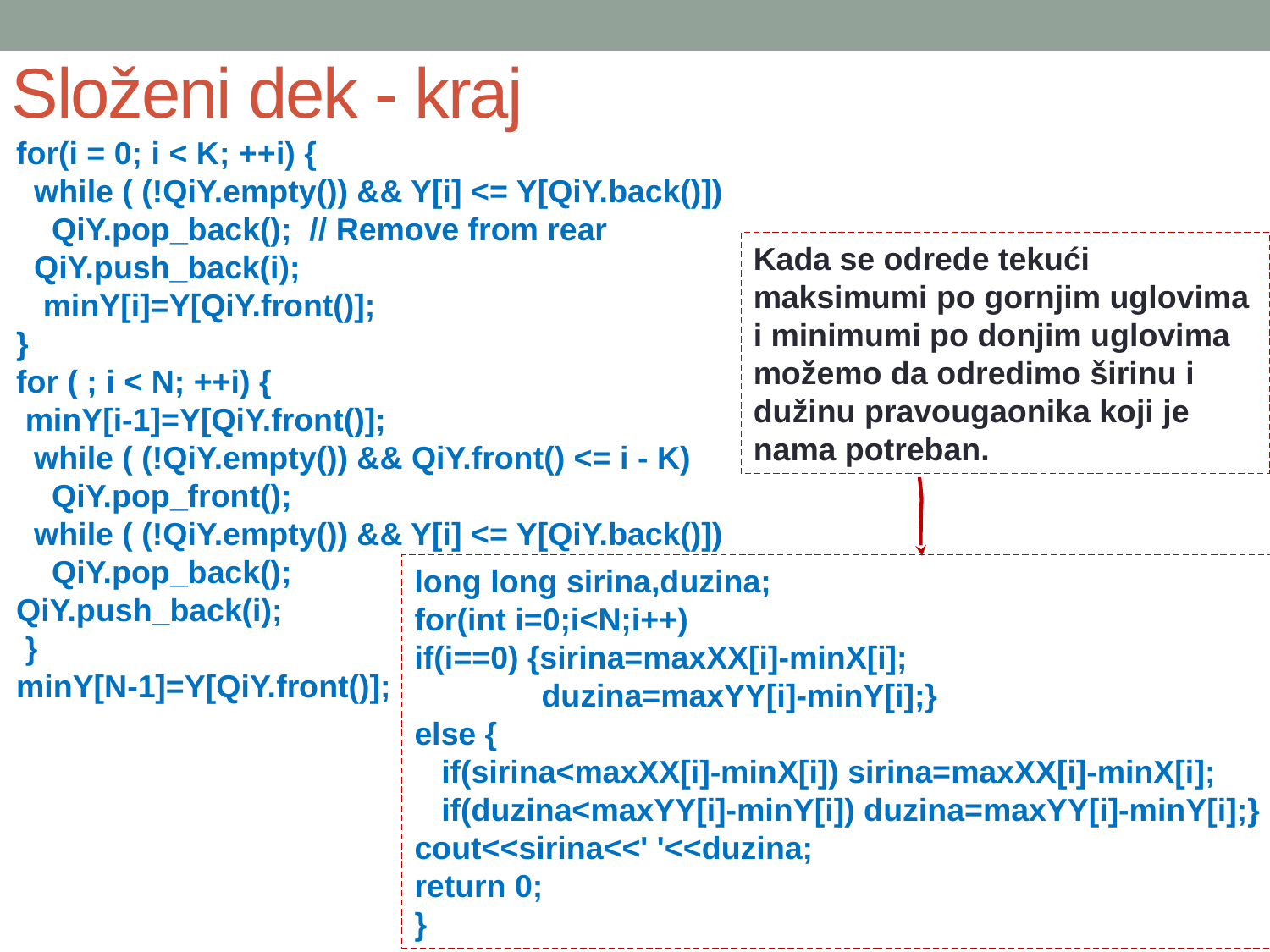

# Složeni dek - kraj
for(i = 0; i < K; ++i) {
  while ( (!QiY.empty()) && Y[i] <= Y[QiY.back()])
    QiY.pop_back();  // Remove from rear
  QiY.push_back(i);
   minY[i]=Y[QiY.front()];
}
for ( ; i < N; ++i) {
 minY[i-1]=Y[QiY.front()];
  while ( (!QiY.empty()) && QiY.front() <= i - K)
    QiY.pop_front();
  while ( (!QiY.empty()) && Y[i] <= Y[QiY.back()])
    QiY.pop_back();
QiY.push_back(i);
 }
minY[N-1]=Y[QiY.front()];
Kada se odrede tekući maksimumi po gornjim uglovima i minimumi po donjim uglovima možemo da odredimo širinu i dužinu pravougaonika koji je nama potreban.

long long sirina,duzina;
for(int i=0;i<N;i++)
if(i==0) {sirina=maxXX[i]-minX[i];
	duzina=maxYY[i]-minY[i];}
else {
   if(sirina<maxXX[i]-minX[i]) sirina=maxXX[i]-minX[i];
   if(duzina<maxYY[i]-minY[i]) duzina=maxYY[i]-minY[i];}
cout<<sirina<<' '<<duzina;
return 0;
}